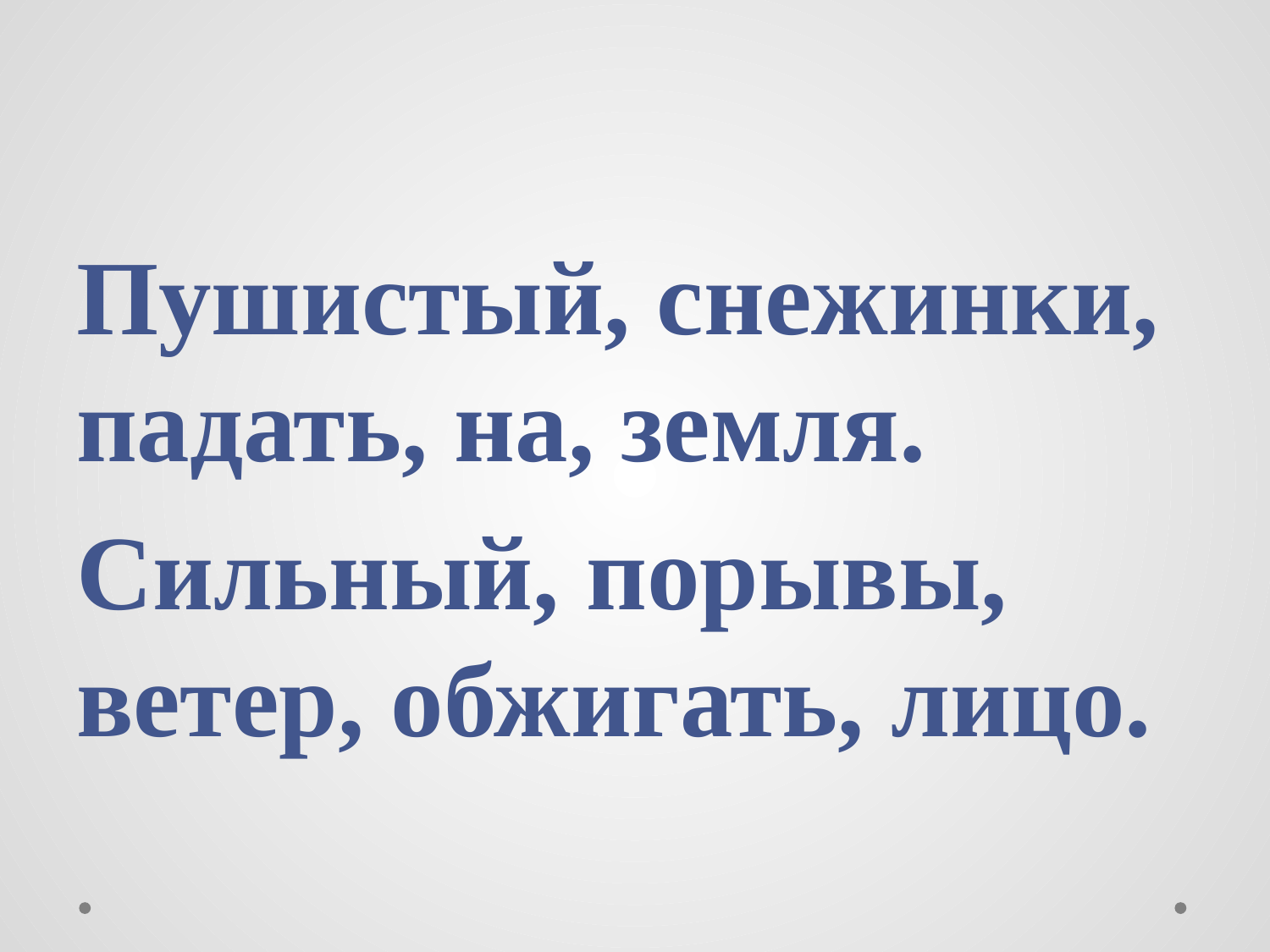

#
Пушистый, снежинки, падать, на, земля.
Сильный, порывы, ветер, обжигать, лицо.